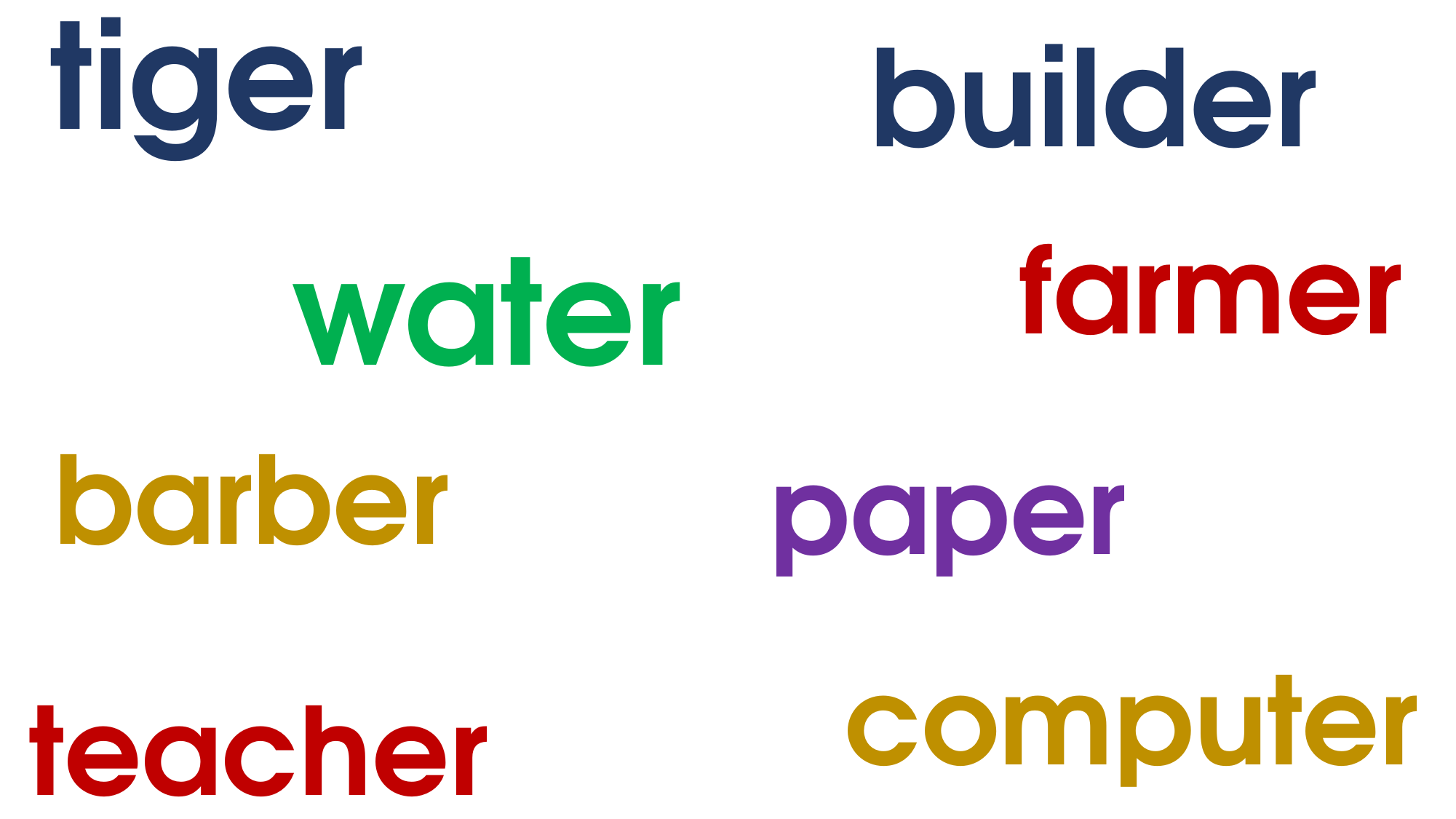

tiger
builder
farmer
water
barber
paper
computer
teacher